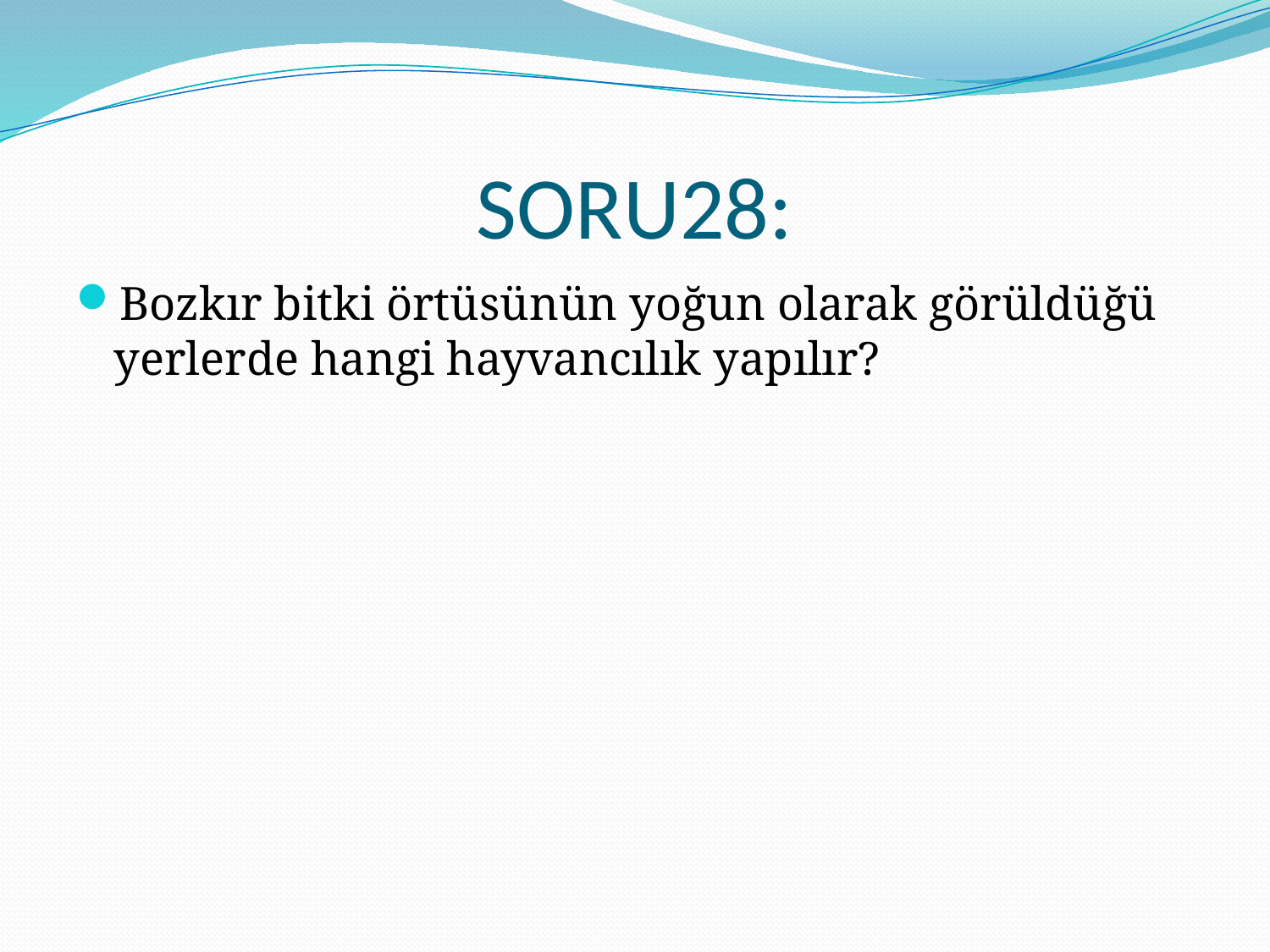

# SORU28:
Bozkır bitki örtüsünün yoğun olarak görüldüğü yerlerde hangi hayvancılık yapılır?